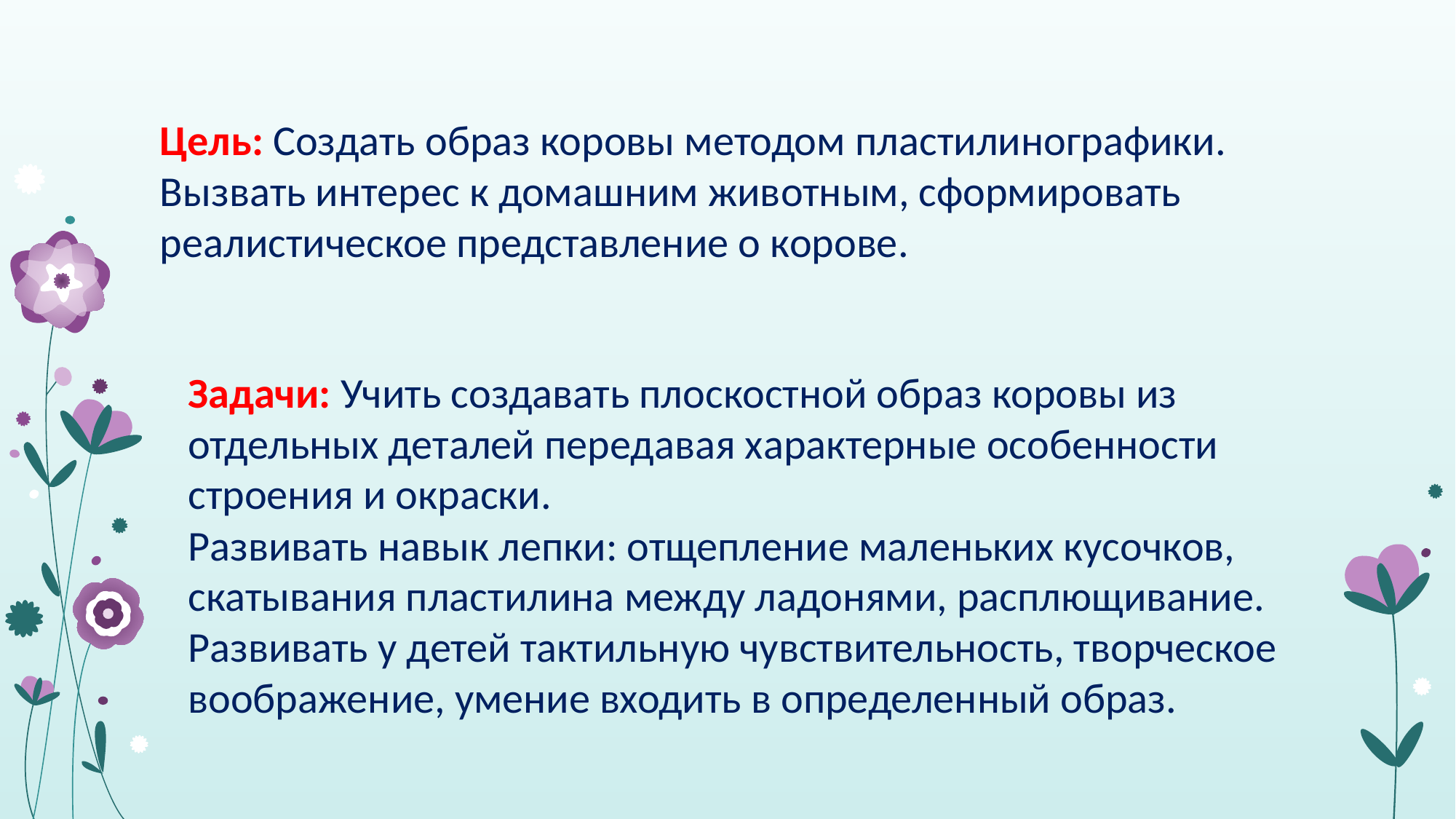

# Цель: Создать образ коровы методом пластилинографики. Вызвать интерес к домашним животным, сформировать реалистическое представление о корове.
Задачи: Учить создавать плоскостной образ коровы из отдельных деталей передавая характерные особенности строения и окраски.
Развивать навык лепки: отщепление маленьких кусочков, скатывания пластилина между ладонями, расплющивание. Развивать у детей тактильную чувствительность, творческое воображение, умение входить в определенный образ.